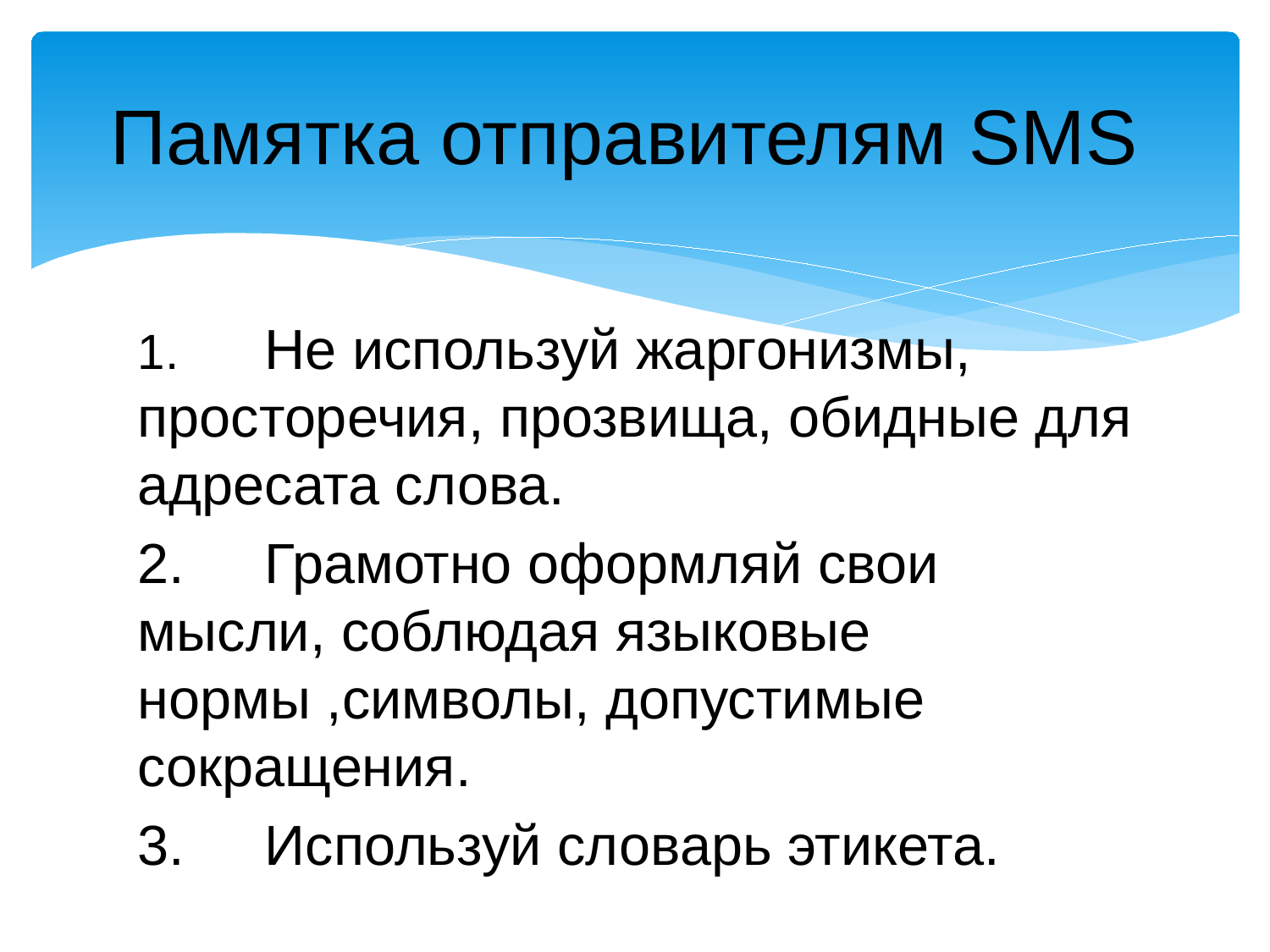

# Памятка отправителям SMS

1.	Не используй жаргонизмы, просторечия, прозвища, обидные для адресата слова.
2.	Грамотно оформляй свои мысли, соблюдая языковые нормы ,символы, допустимые сокращения.
3.	Используй словарь этикета.